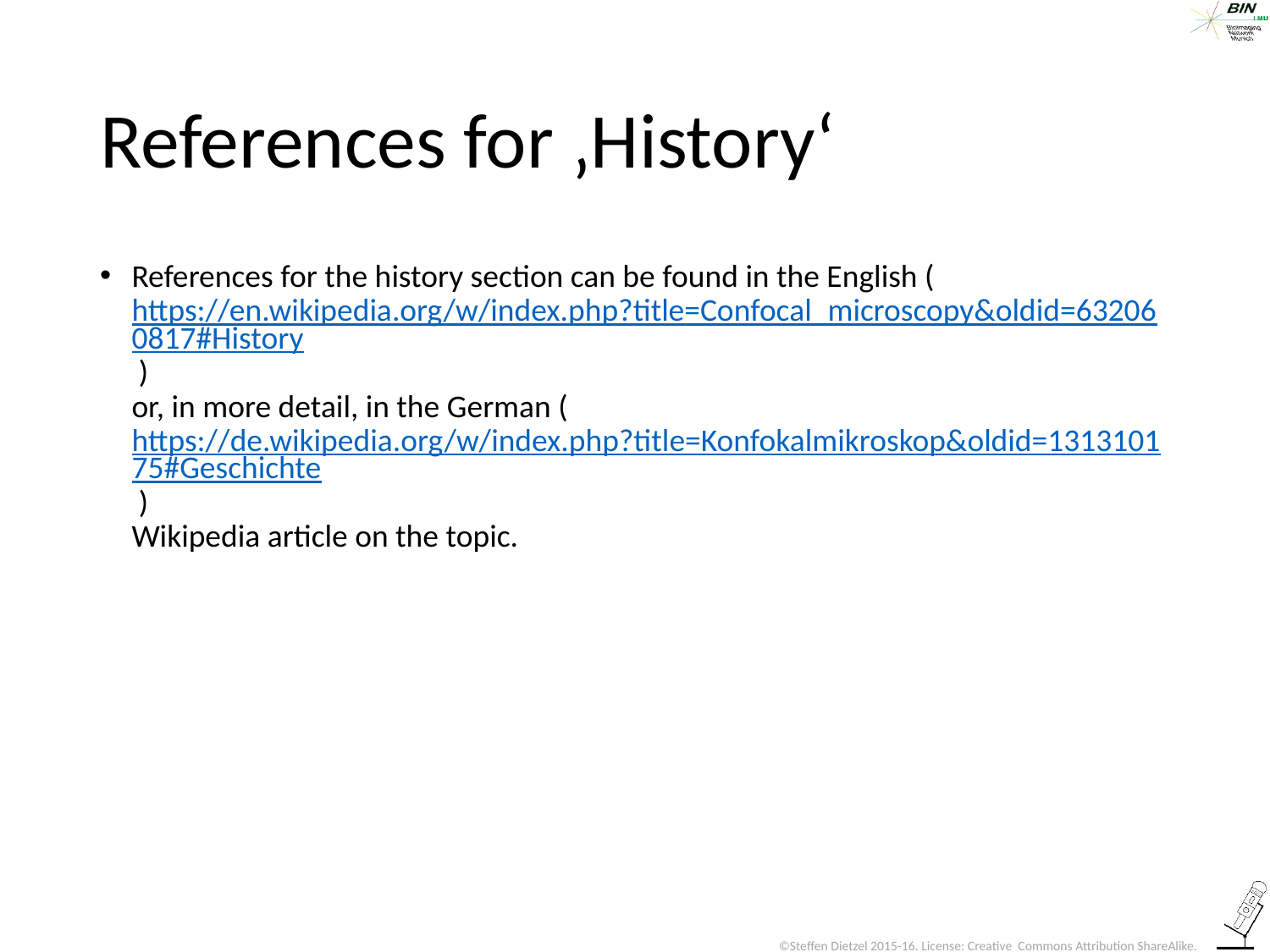

# References for ‚History‘
References for the history section can be found in the English (https://en.wikipedia.org/w/index.php?title=Confocal_microscopy&oldid=632060817#History )
or, in more detail, in the German (https://de.wikipedia.org/w/index.php?title=Konfokalmikroskop&oldid=131310175#Geschichte )
Wikipedia article on the topic.